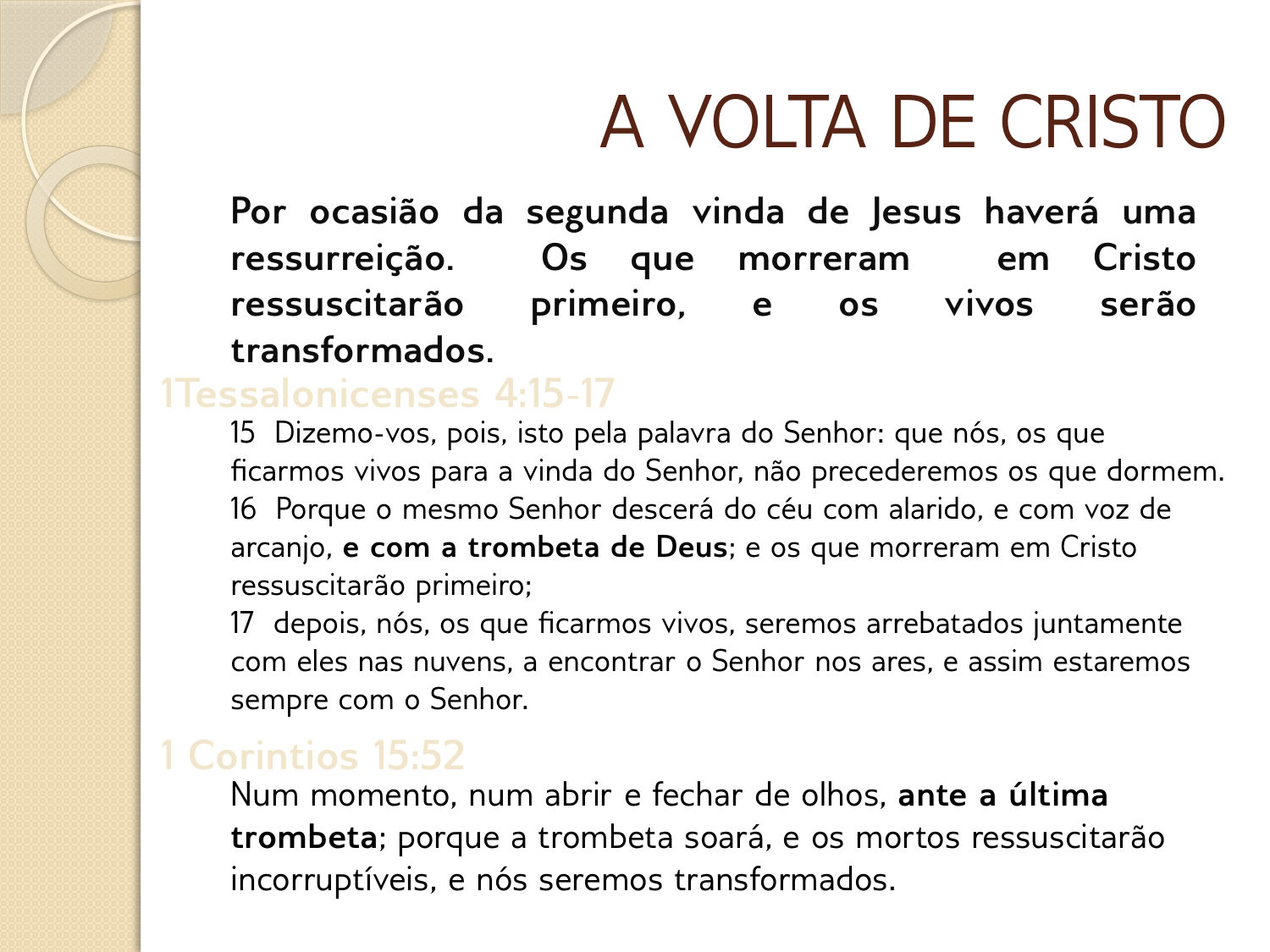

# A VOLTA DE CRISTO
Por ocasião da segunda vinda de Jesus haverá uma ressurreição.  Os que morreram  em Cristo ressuscitarão primeiro, e os vivos serão transformados.
1Tessalonicenses 4:15-17
15  Dizemo-vos, pois, isto pela palavra do Senhor: que nós, os que ficarmos vivos para a vinda do Senhor, não precederemos os que dormem.
16  Porque o mesmo Senhor descerá do céu com alarido, e com voz de arcanjo, e com a trombeta de Deus; e os que morreram em Cristo ressuscitarão primeiro;
17  depois, nós, os que ficarmos vivos, seremos arrebatados juntamente com eles nas nuvens, a encontrar o Senhor nos ares, e assim estaremos sempre com o Senhor.

1 Corintios 15:52
Num momento, num abrir e fechar de olhos, ante a última trombeta; porque a trombeta soará, e os mortos ressuscitarão incorruptíveis, e nós seremos transformados.